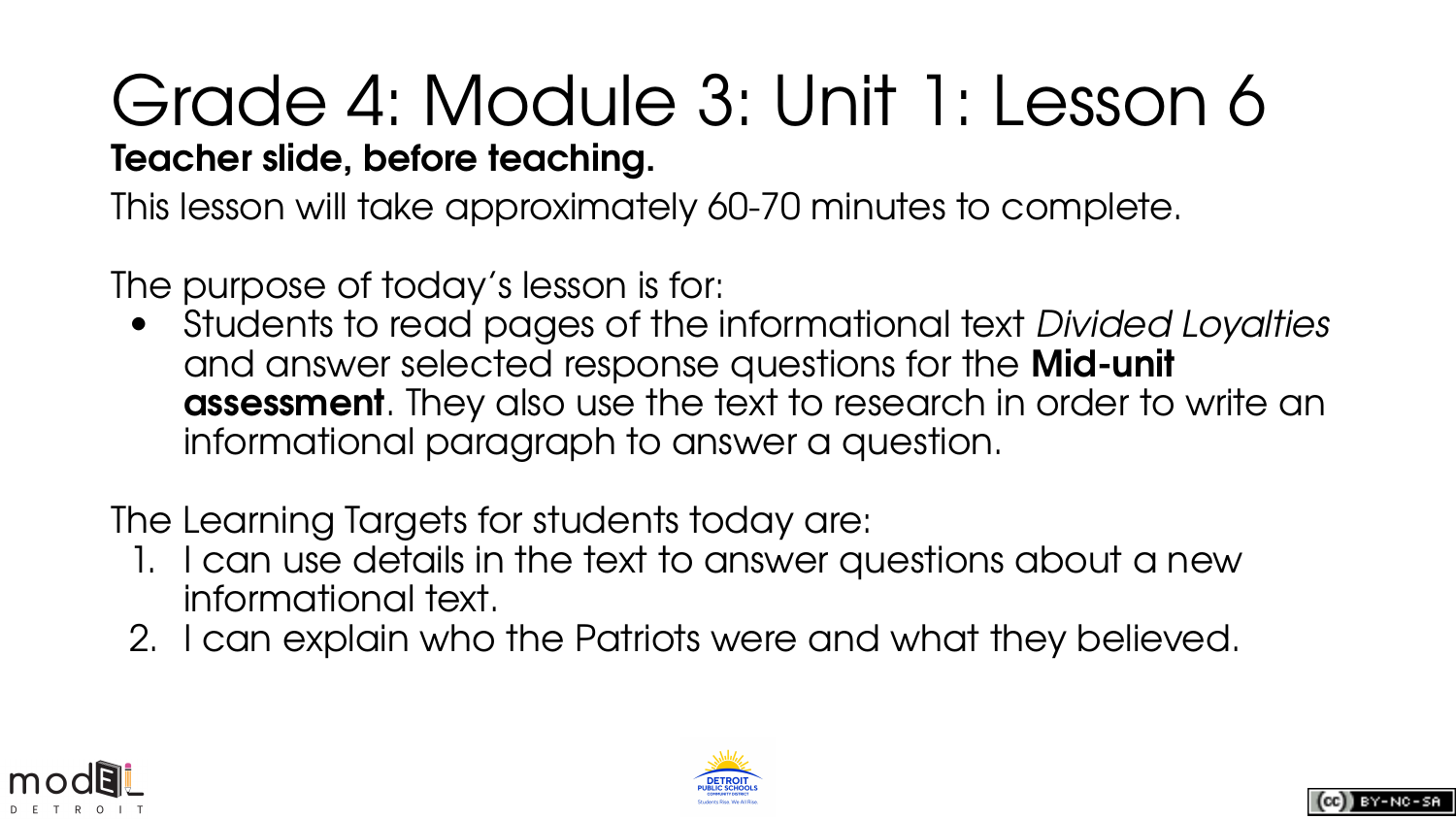

# Grade 4: Module 3: Unit 1: Lesson 6
Teacher slide, before teaching.
This lesson will take approximately 60-70 minutes to complete.

The purpose of today’s lesson is for:
Students to read pages of the informational text Divided Loyalties and answer selected response questions for the Mid-unit assessment. They also use the text to research in order to write an informational paragraph to answer a question.

The Learning Targets for students today are:
I can use details in the text to answer questions about a new informational text.
I can explain who the Patriots were and what they believed.